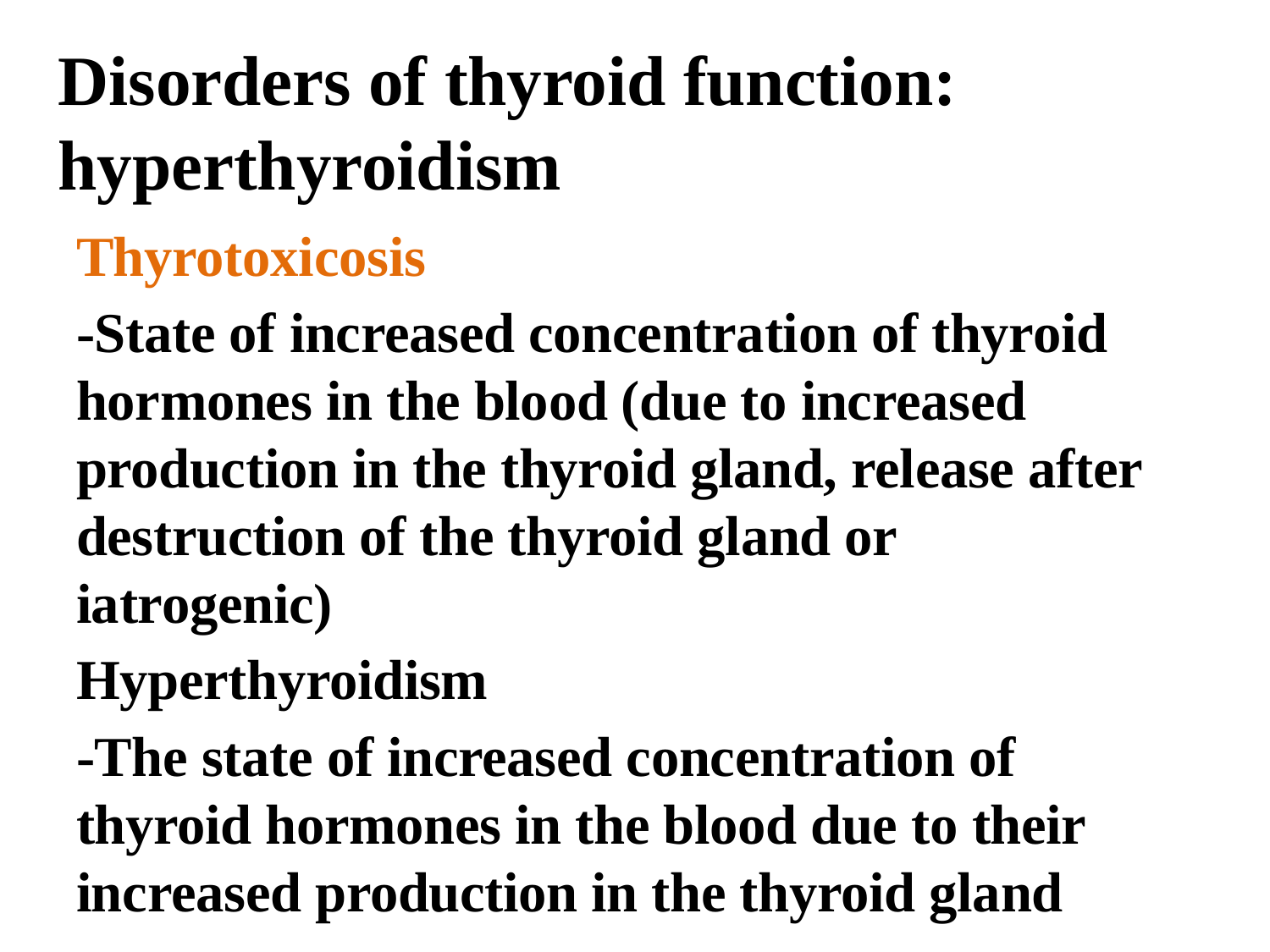

# Disorders of thyroid function: hyperthyroidism

Thyrotoxicosis
-State of increased concentration of thyroid hormones in the blood (due to increased production in the thyroid gland, release after destruction of the thyroid gland or iatrogenic)
Hyperthyroidism
-The state of increased concentration of thyroid hormones in the blood due to their increased production in the thyroid gland